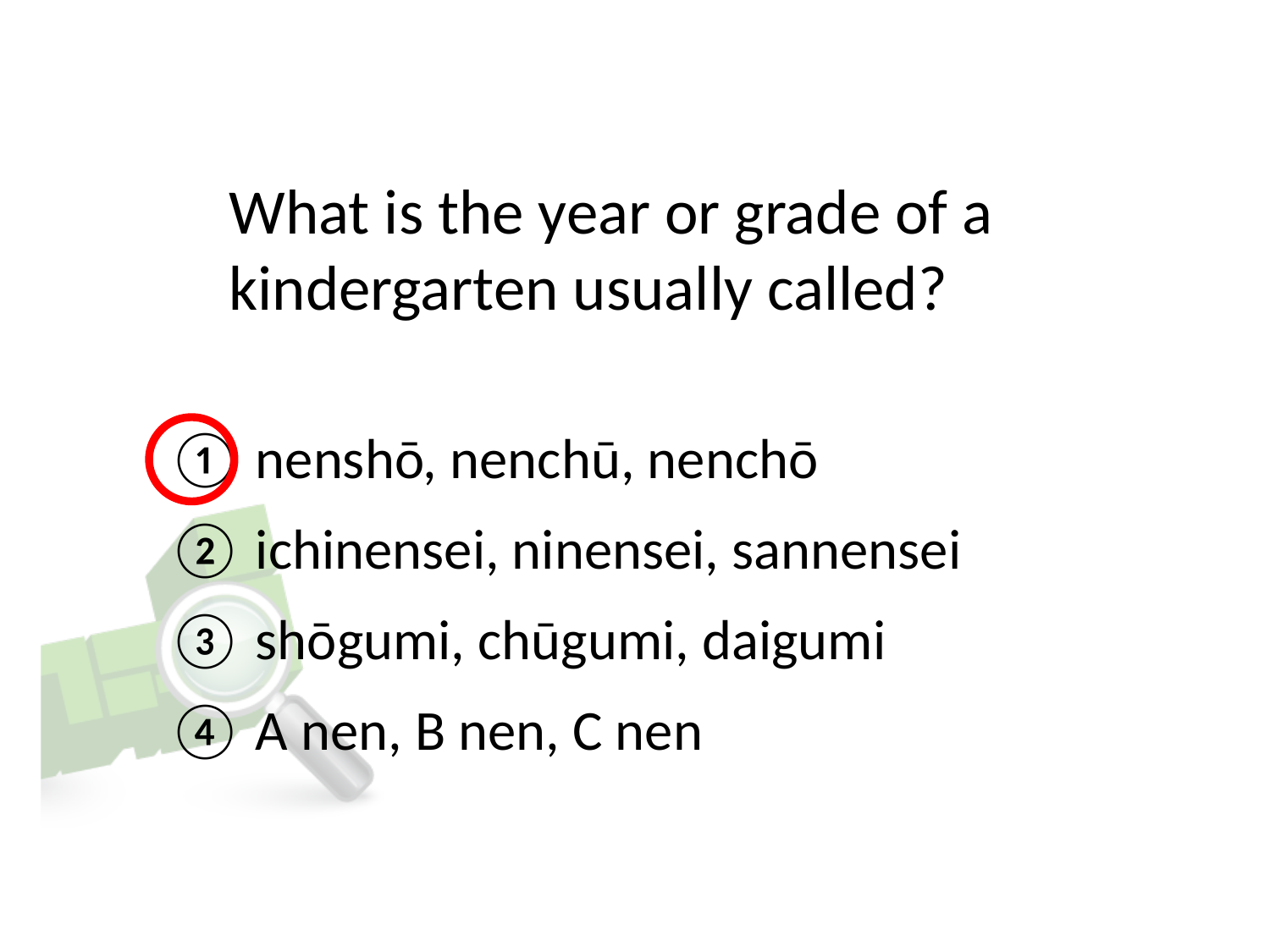

# What is the year or grade of a kindergarten usually called?
① nenshō, nenchū, nenchō
② ichinensei, ninensei, sannensei
③ shōgumi, chūgumi, daigumi
④ A nen, B nen, C nen